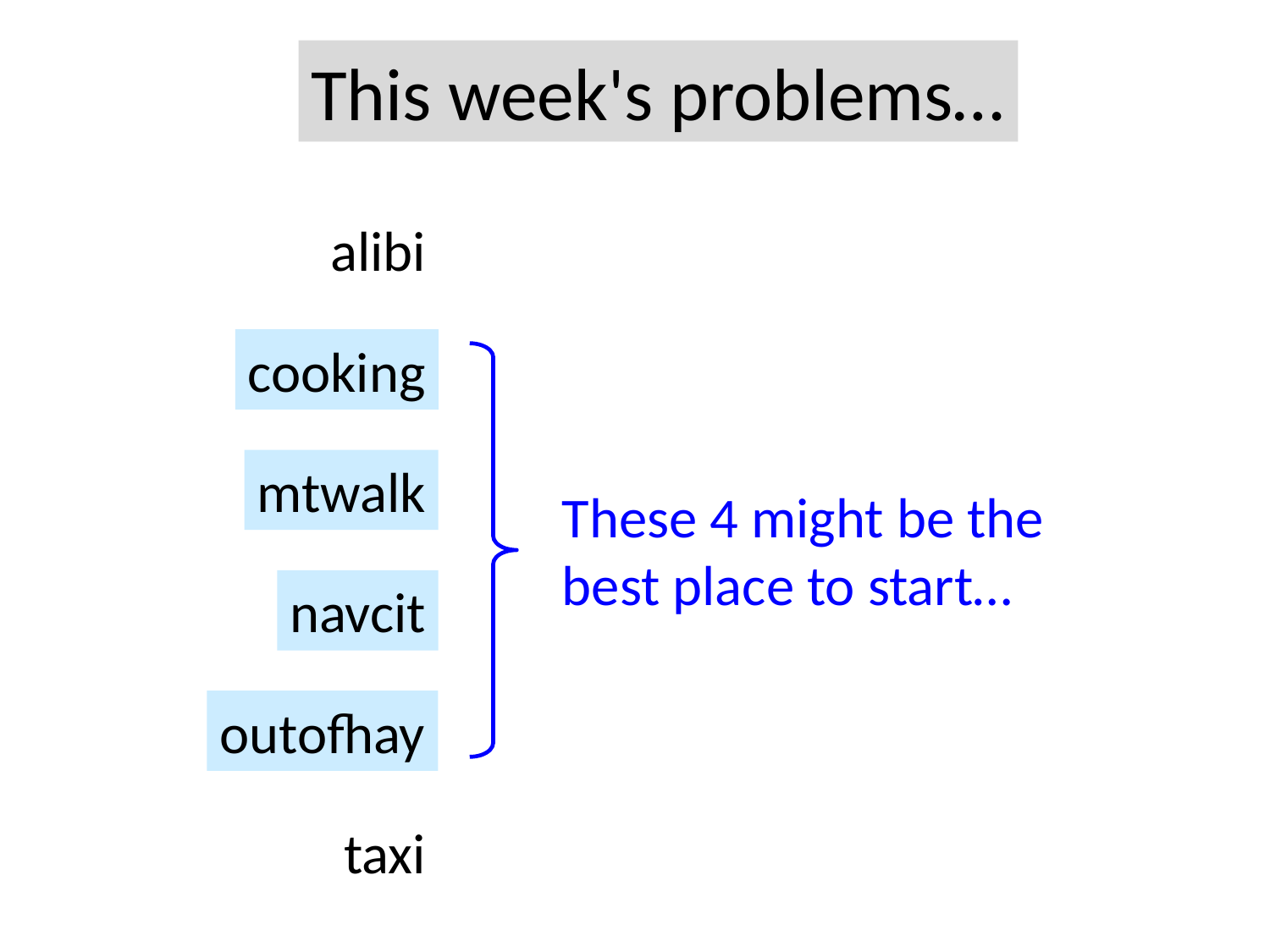

This week's problems…
alibi
cooking

mtwalk
These 4 might be the best place to start…
navcit
outofhay
taxi